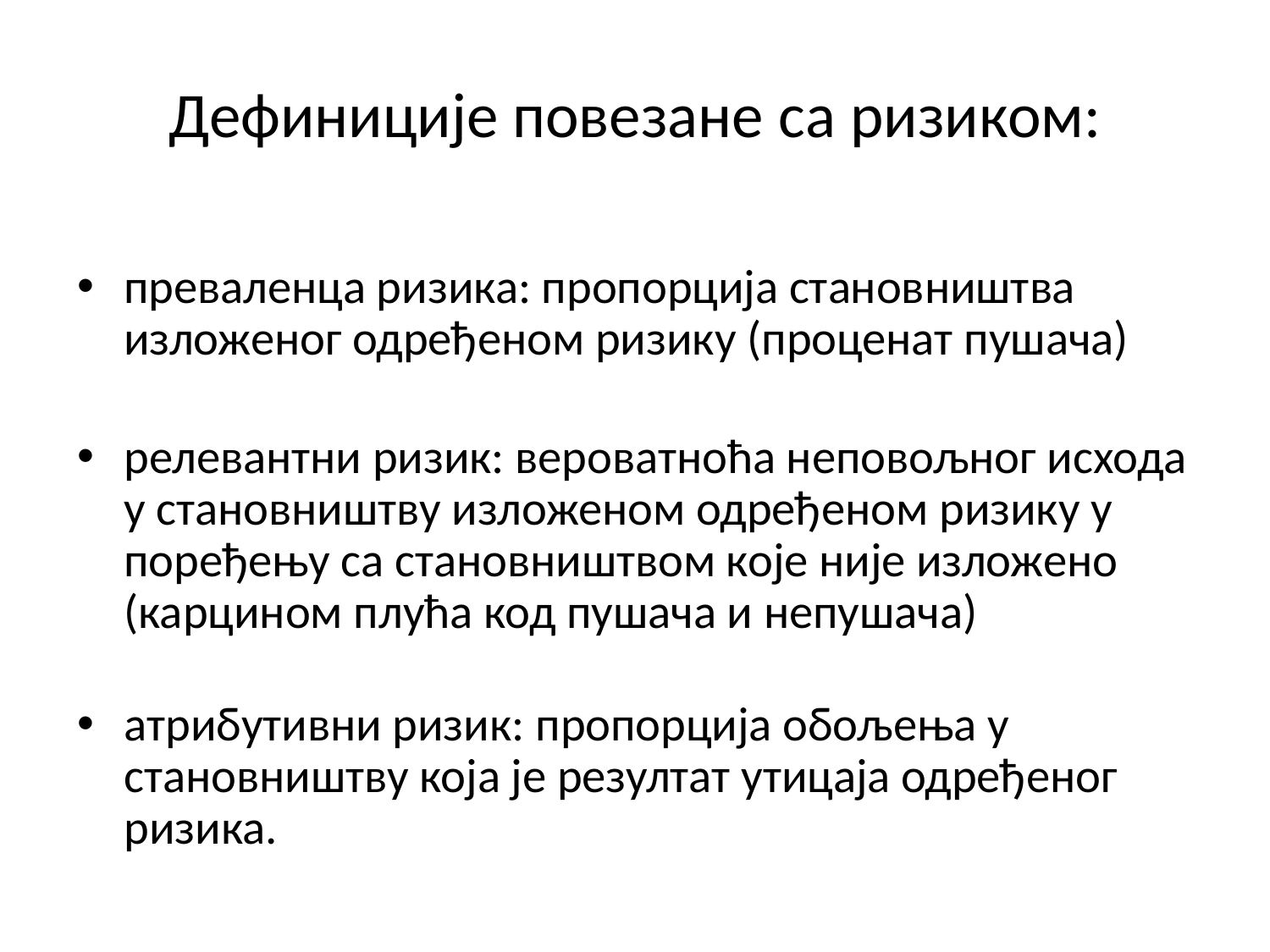

# Дефиниције повезане са ризиком:
преваленца ризика: пропорција становништва изложеног одређеном ризику (проценат пушача)
релевантни ризик: вероватноћа неповољног исхода у становништву изложеном одређеном ризику у поређењу са становништвом које није изложено (карцином плућа код пушача и непушача)
атрибутивни ризик: пропорција обољења у становништву која је резултат утицаја одређеног ризика.